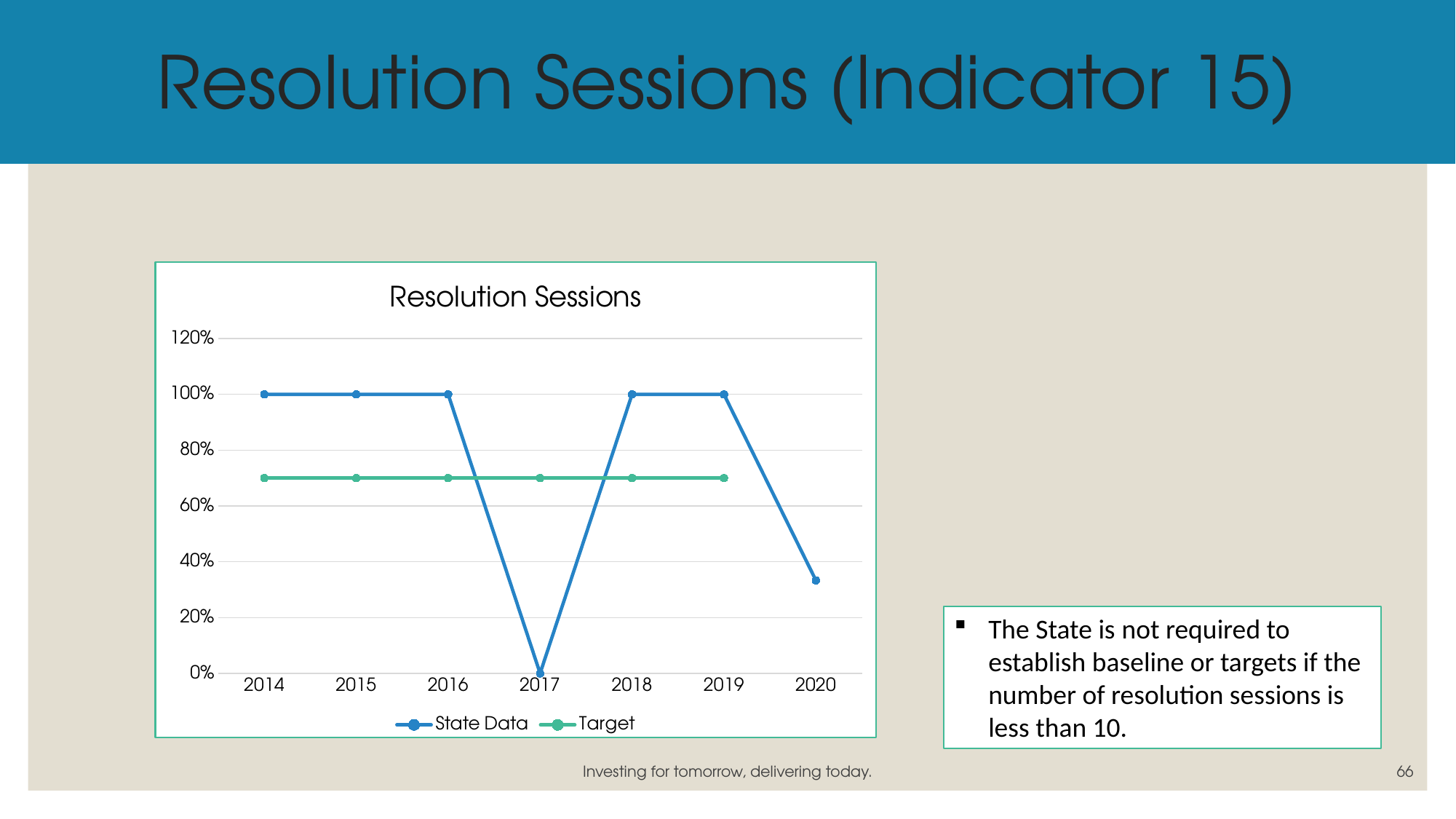

# Resolution Sessions (Indicator 15)

### Chart: Resolution Sessions

| Category | State Data | Target |
|---|---|---|
| 2014 | 1.0 | 0.7 |
| 2015 | 1.0 | 0.7 |
| 2016 | 1.0 | 0.7 |
| 2017 | 0.0 | 0.7 |
| 2018 | 1.0 | 0.7 |
| 2019 | 1.0 | 0.7 |
| 2020 | 0.3333 | None |
The State is not required to establish baseline or targets if the number of resolution sessions is less than 10.
Investing for tomorrow, delivering today.
66